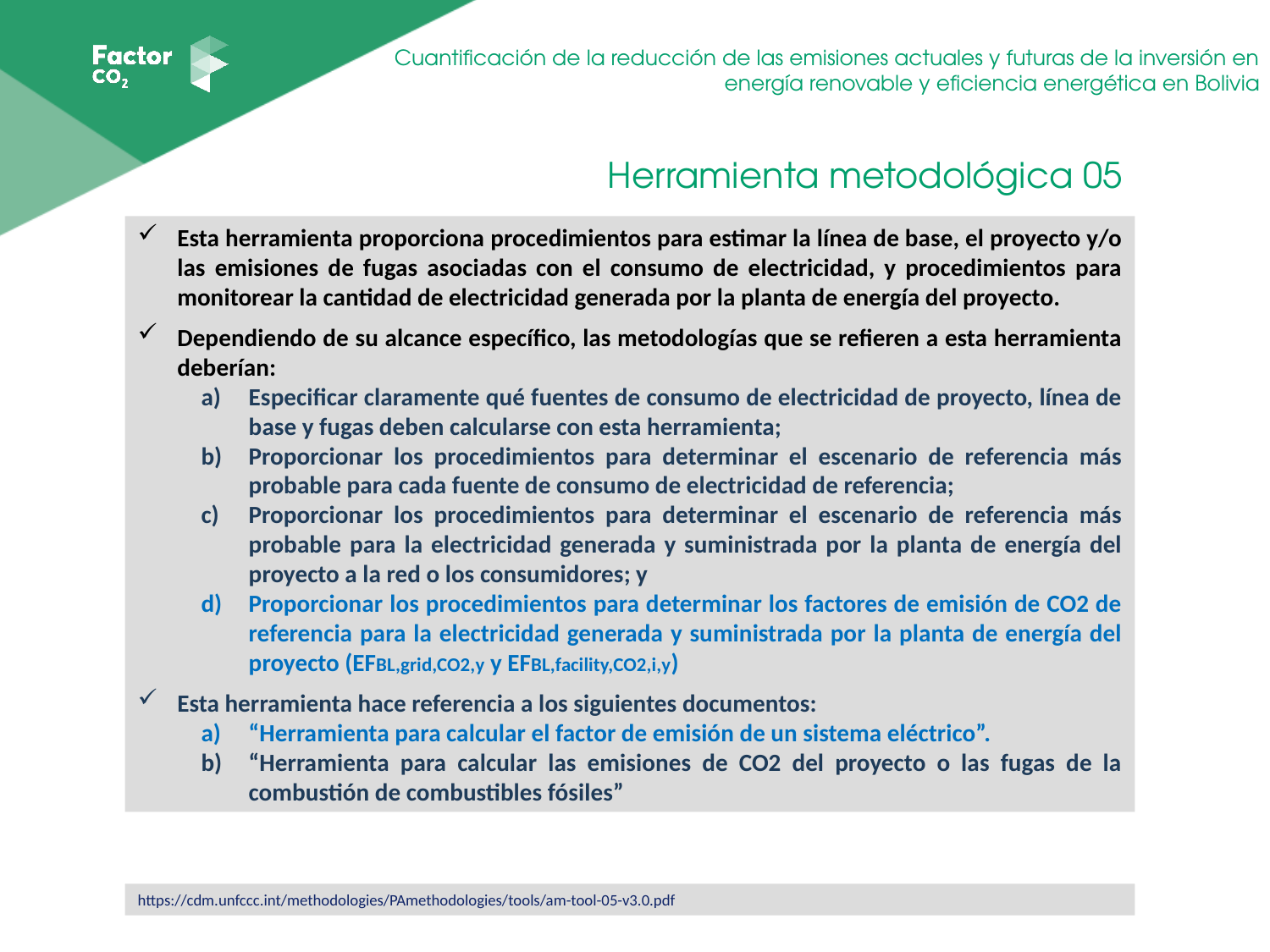

Herramienta metodológica 05
Esta herramienta proporciona procedimientos para estimar la línea de base, el proyecto y/o las emisiones de fugas asociadas con el consumo de electricidad, y procedimientos para monitorear la cantidad de electricidad generada por la planta de energía del proyecto.
Dependiendo de su alcance específico, las metodologías que se refieren a esta herramienta deberían:
Especificar claramente qué fuentes de consumo de electricidad de proyecto, línea de base y fugas deben calcularse con esta herramienta;
Proporcionar los procedimientos para determinar el escenario de referencia más probable para cada fuente de consumo de electricidad de referencia;
Proporcionar los procedimientos para determinar el escenario de referencia más probable para la electricidad generada y suministrada por la planta de energía del proyecto a la red o los consumidores; y
Proporcionar los procedimientos para determinar los factores de emisión de CO2 de referencia para la electricidad generada y suministrada por la planta de energía del proyecto (EFBL,grid,CO2,y y EFBL,facility,CO2,i,y)
Esta herramienta hace referencia a los siguientes documentos:
“Herramienta para calcular el factor de emisión de un sistema eléctrico”.
“Herramienta para calcular las emisiones de CO2 del proyecto o las fugas de la combustión de combustibles fósiles”
https://cdm.unfccc.int/methodologies/PAmethodologies/tools/am-tool-05-v3.0.pdf